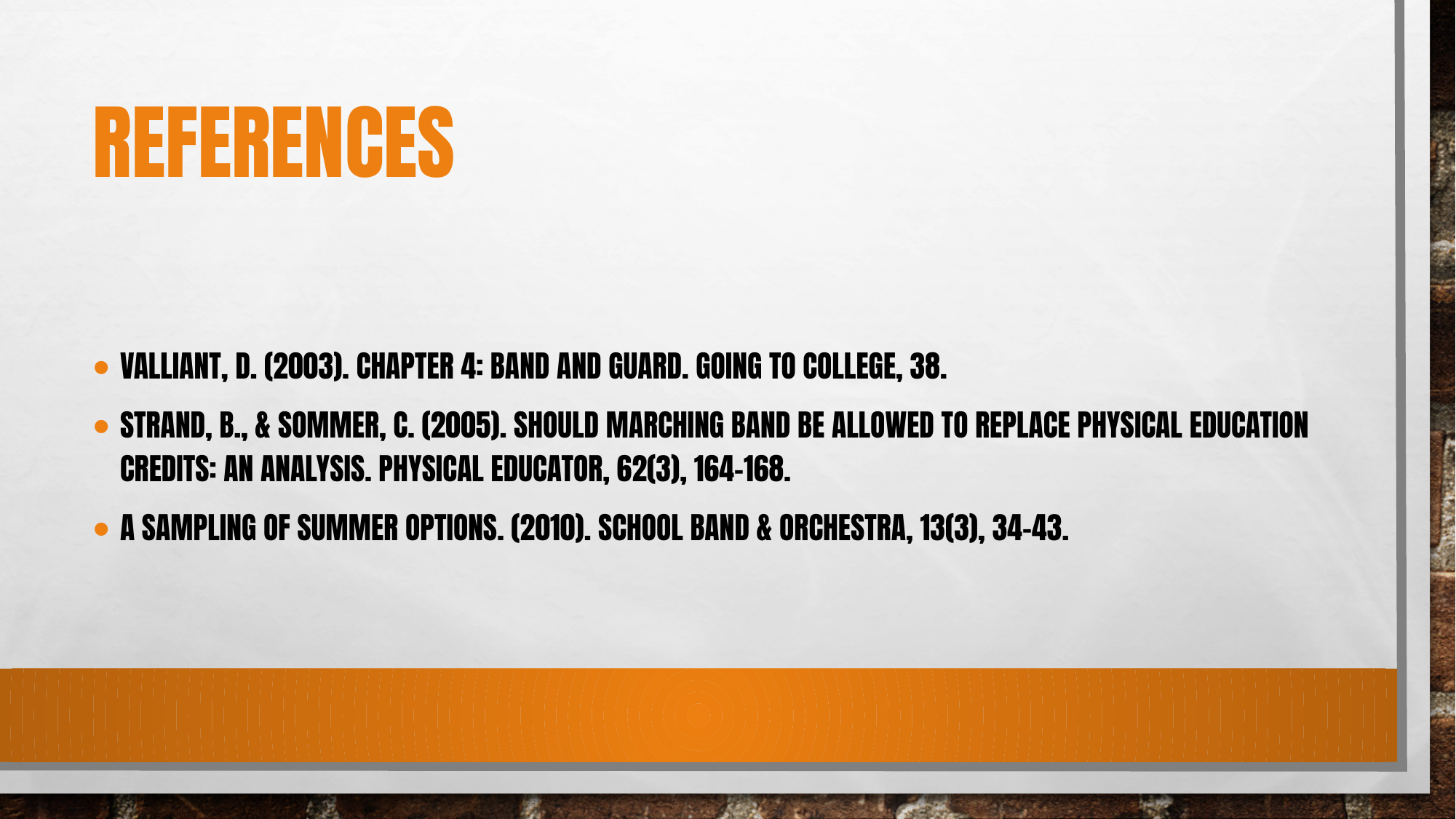

# References
Valliant, D. (2003). Chapter 4: Band and Guard. Going To College, 38.
Strand, B., & Sommer, C. (2005). Should Marching Band be Allowed to Replace Physical Education Credits: An Analysis. Physical Educator, 62(3), 164-168.
A Sampling of Summer Options. (2010). School Band & Orchestra, 13(3), 34-43.